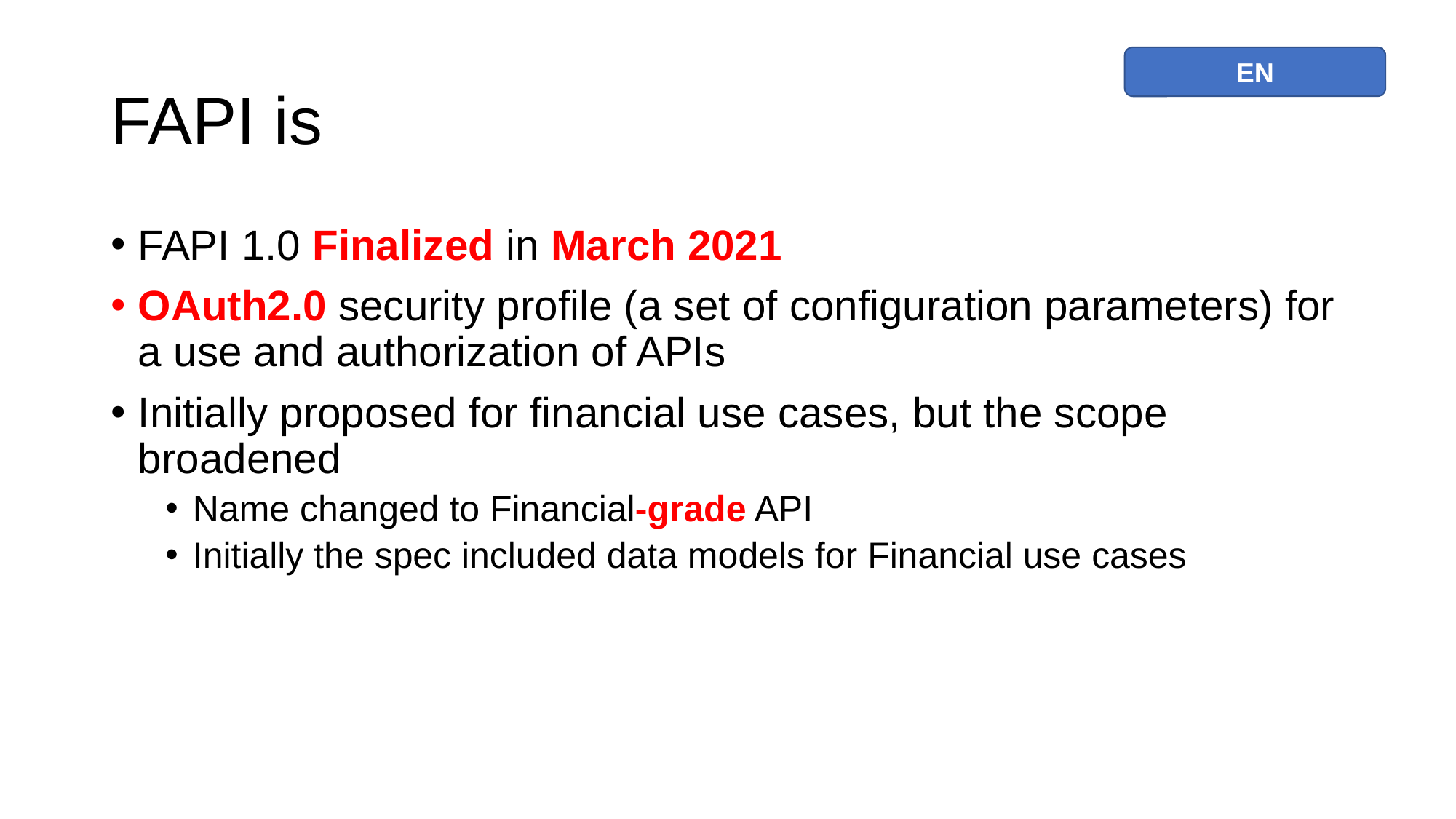

# FAPI is
EN
FAPI 1.0 Finalized in March 2021
OAuth2.0 security profile (a set of configuration parameters) for a use and authorization of APIs
Initially proposed for financial use cases, but the scope broadened
Name changed to Financial-grade API
Initially the spec included data models for Financial use cases